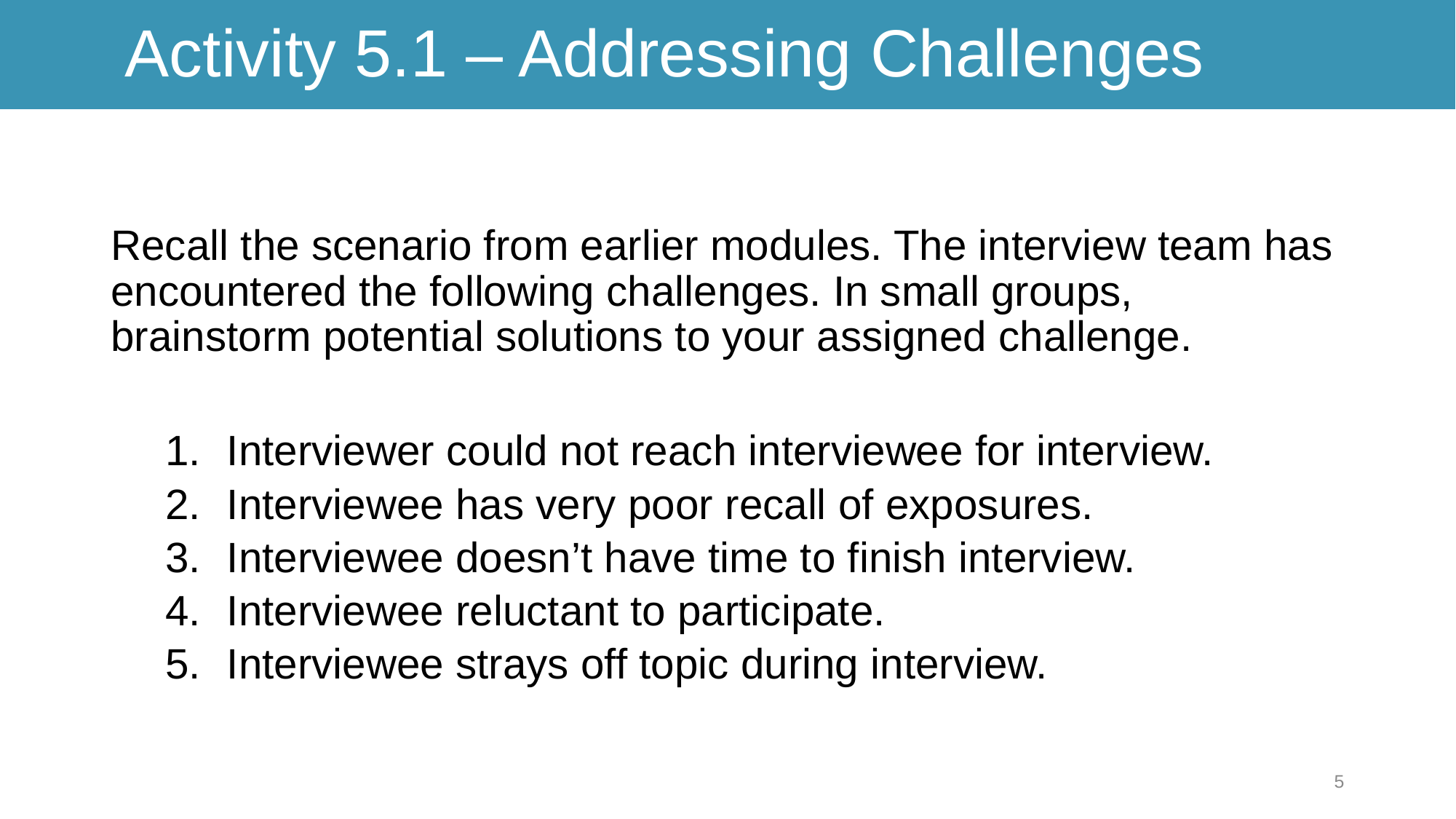

# Activity 5.1 – Addressing Challenges
Recall the scenario from earlier modules. The interview team has encountered the following challenges. In small groups, brainstorm potential solutions to your assigned challenge.

Interviewer could not reach interviewee for interview.
Interviewee has very poor recall of exposures.
Interviewee doesn’t have time to finish interview.
Interviewee reluctant to participate.
Interviewee strays off topic during interview.

5